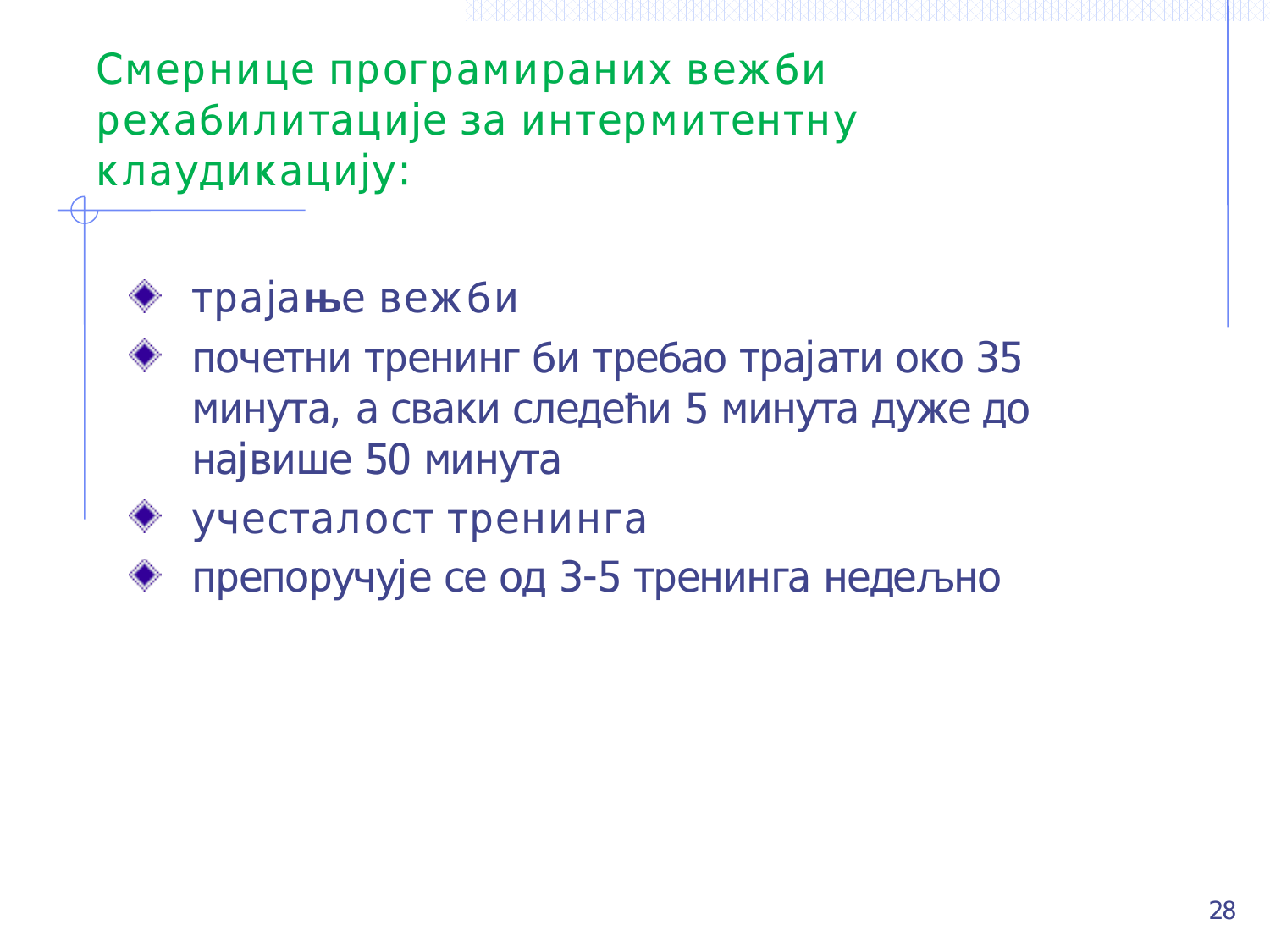

# Смернице програмираних вежби рехабилитације за интермитентну клаудикацију:
трајање вежби
почетни тренинг би требао трајати око 35 минута, а сваки следећи 5 минута дуже до највише 50 минута
учесталост тренинга
препоручује се од 3-5 тренинга недељно

28